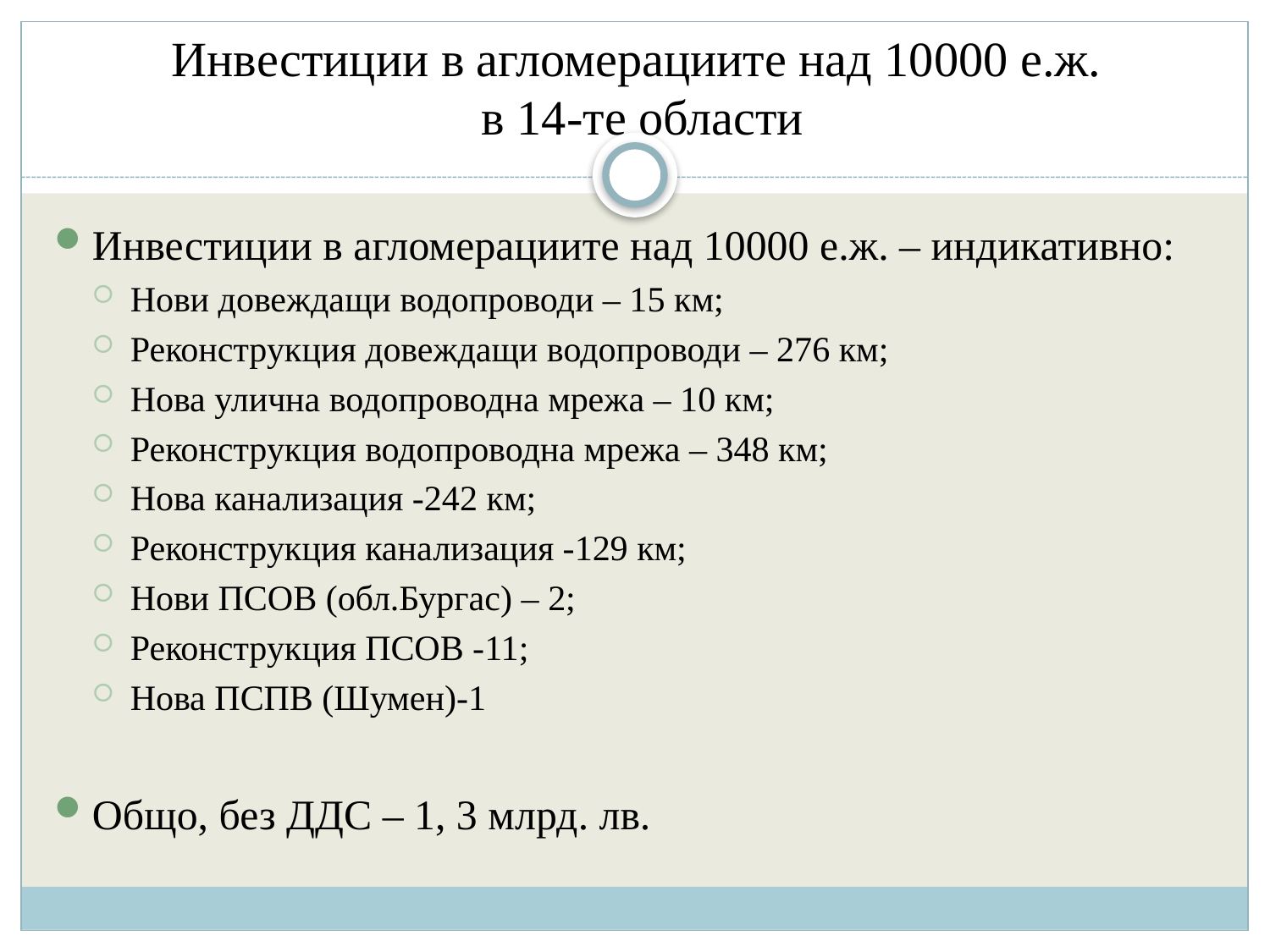

# Инвестиции в агломерациите над 10000 е.ж. в 14-те области
Инвестиции в агломерациите над 10000 е.ж. – индикативно:
Нови довеждащи водопроводи – 15 км;
Реконструкция довеждащи водопроводи – 276 км;
Нова улична водопроводна мрежа – 10 км;
Реконструкция водопроводна мрежа – 348 км;
Нова канализация -242 км;
Реконструкция канализация -129 км;
Нови ПСОВ (обл.Бургас) – 2;
Реконструкция ПСОВ -11;
Нова ПСПВ (Шумен)-1

Общо, без ДДС – 1, 3 млрд. лв.